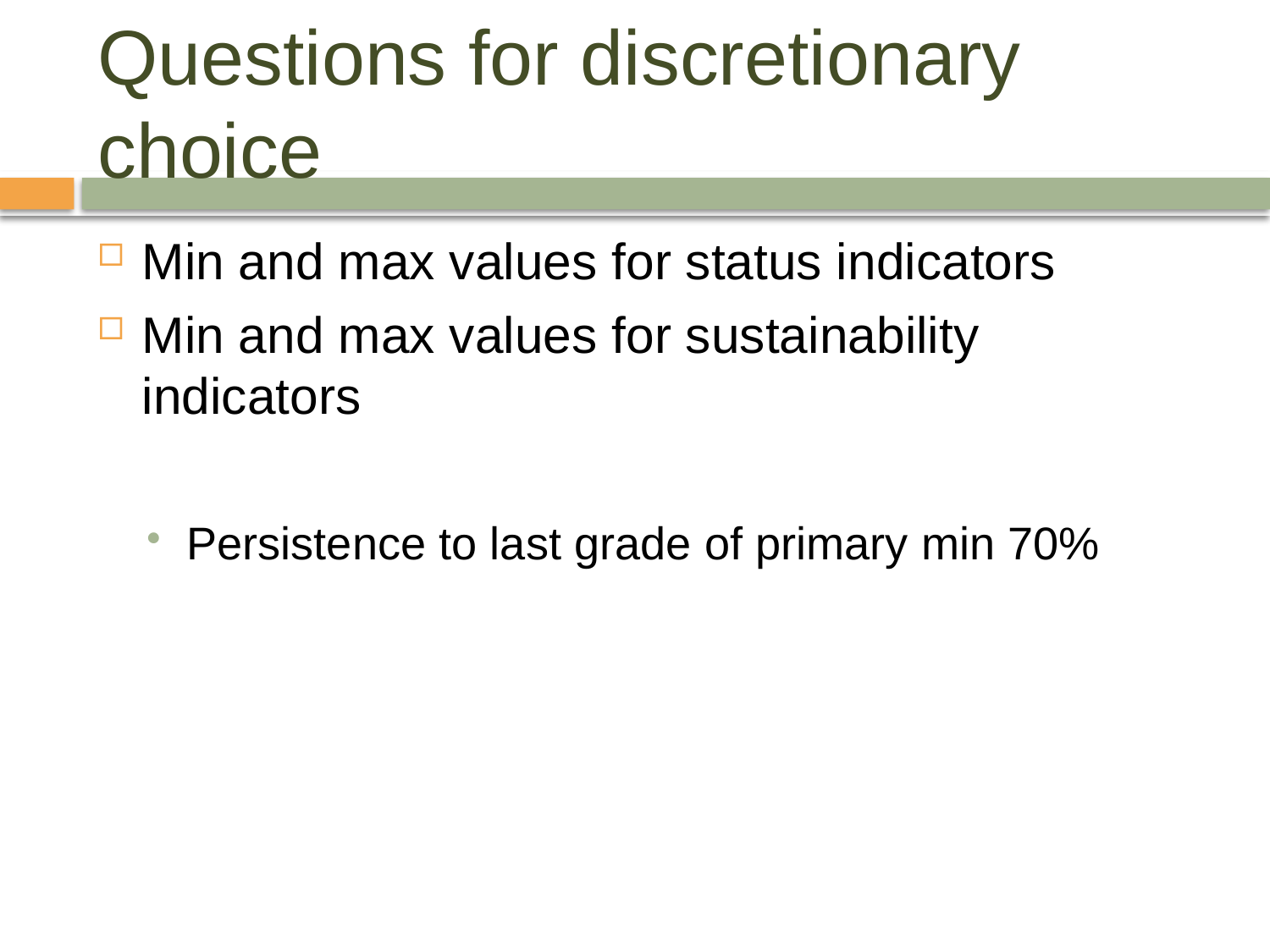

# Questions for discretionary choice
Min and max values for status indicators
Min and max values for sustainability indicators

Persistence to last grade of primary min 70%